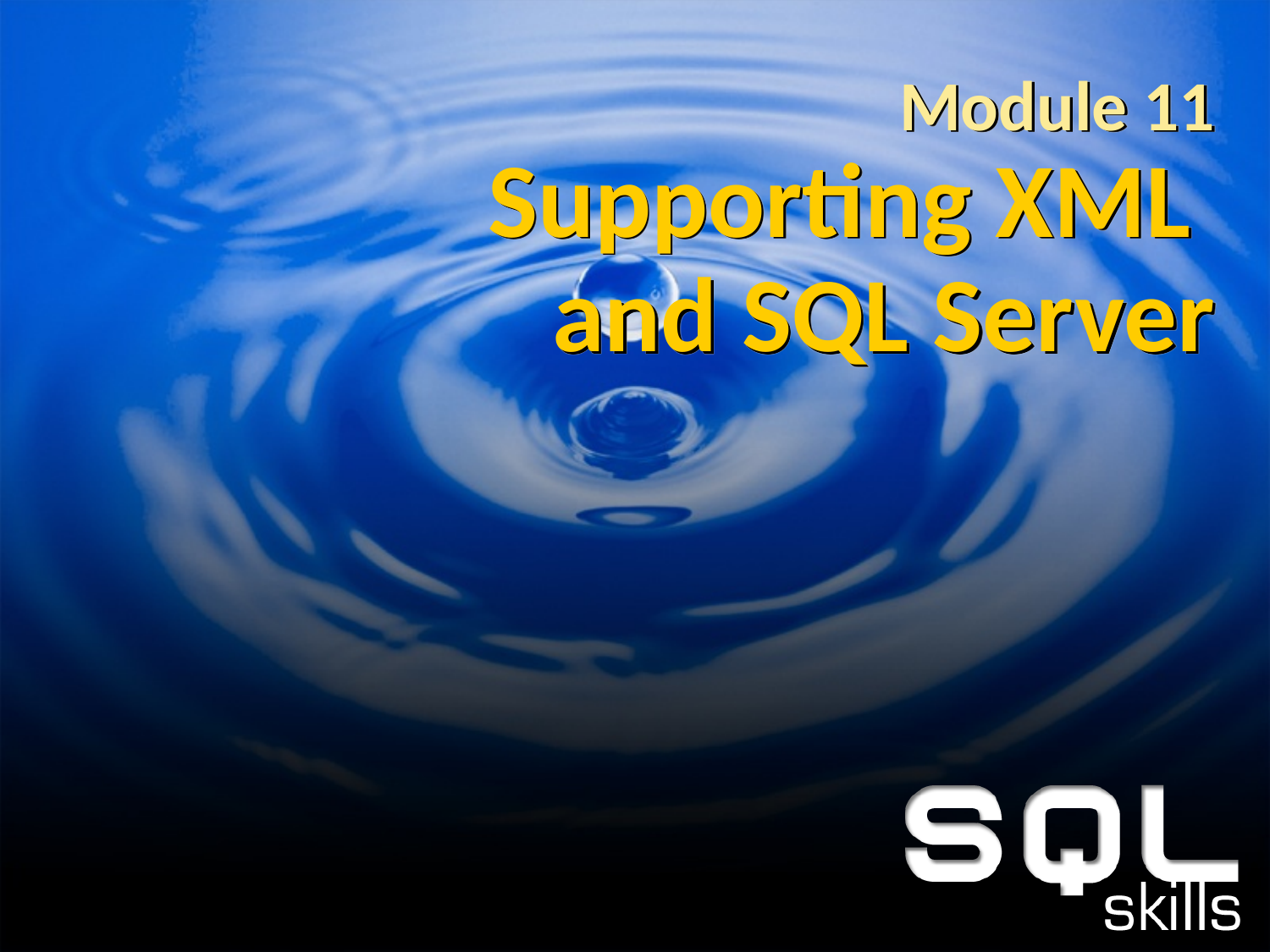

# Module 11 Supporting XML and SQL Server